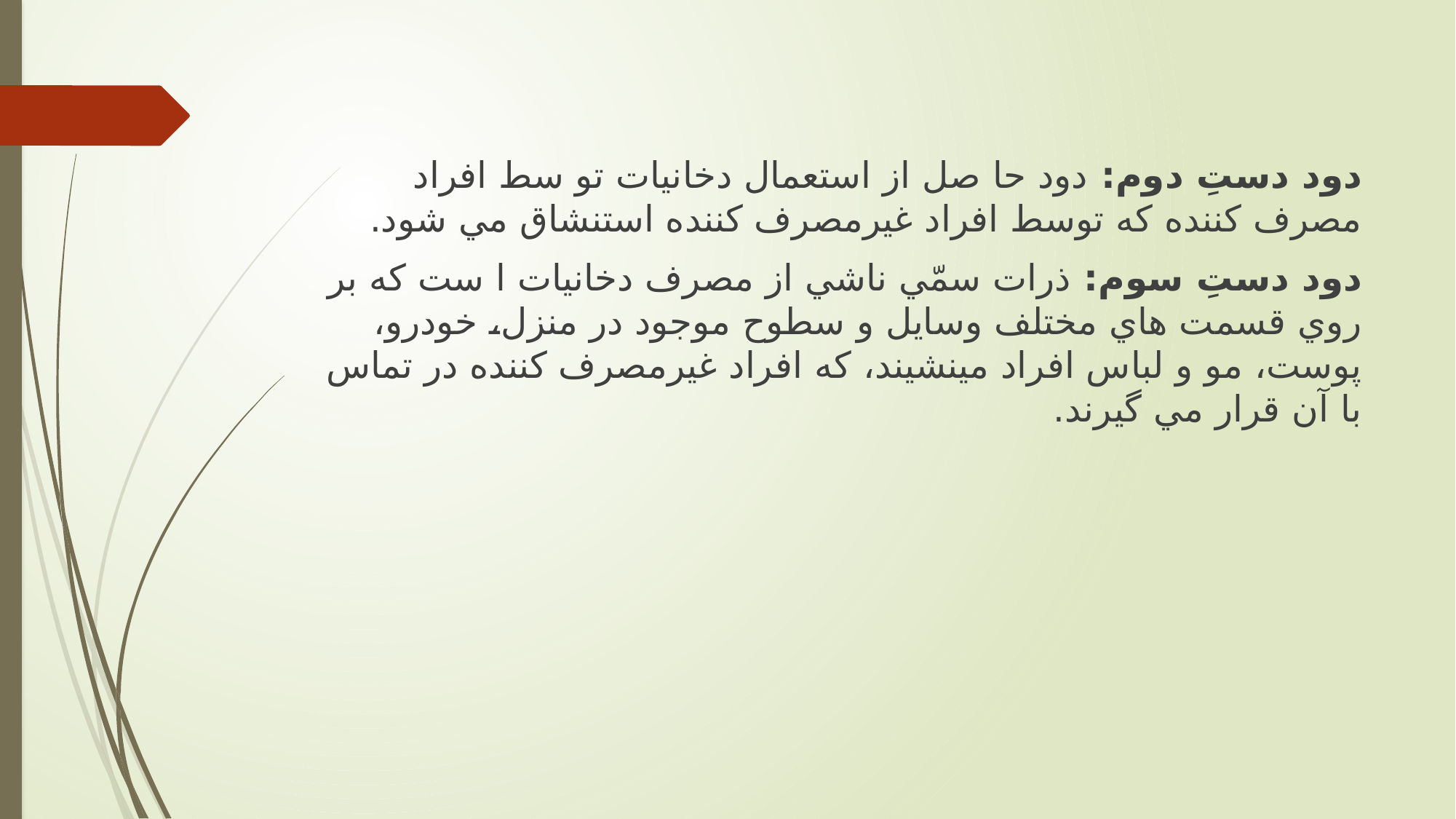

دود دستِ دوم: دود حا صل از استعمال دخانیات تو سط افراد مصرف کننده که توسط افراد غیرمصرف کننده استنشاق مي شود.
دود دستِ سوم: ذرات سمّي ناشي از مصرف دخانیات ا ست که بر روي قسمت هاي مختلف وسايل و سطوح موجود در منزل، خودرو، پوست، مو و لباس افراد مینشیند، که افراد غیرمصرف کننده در تماس با آن قرار مي گیرند.